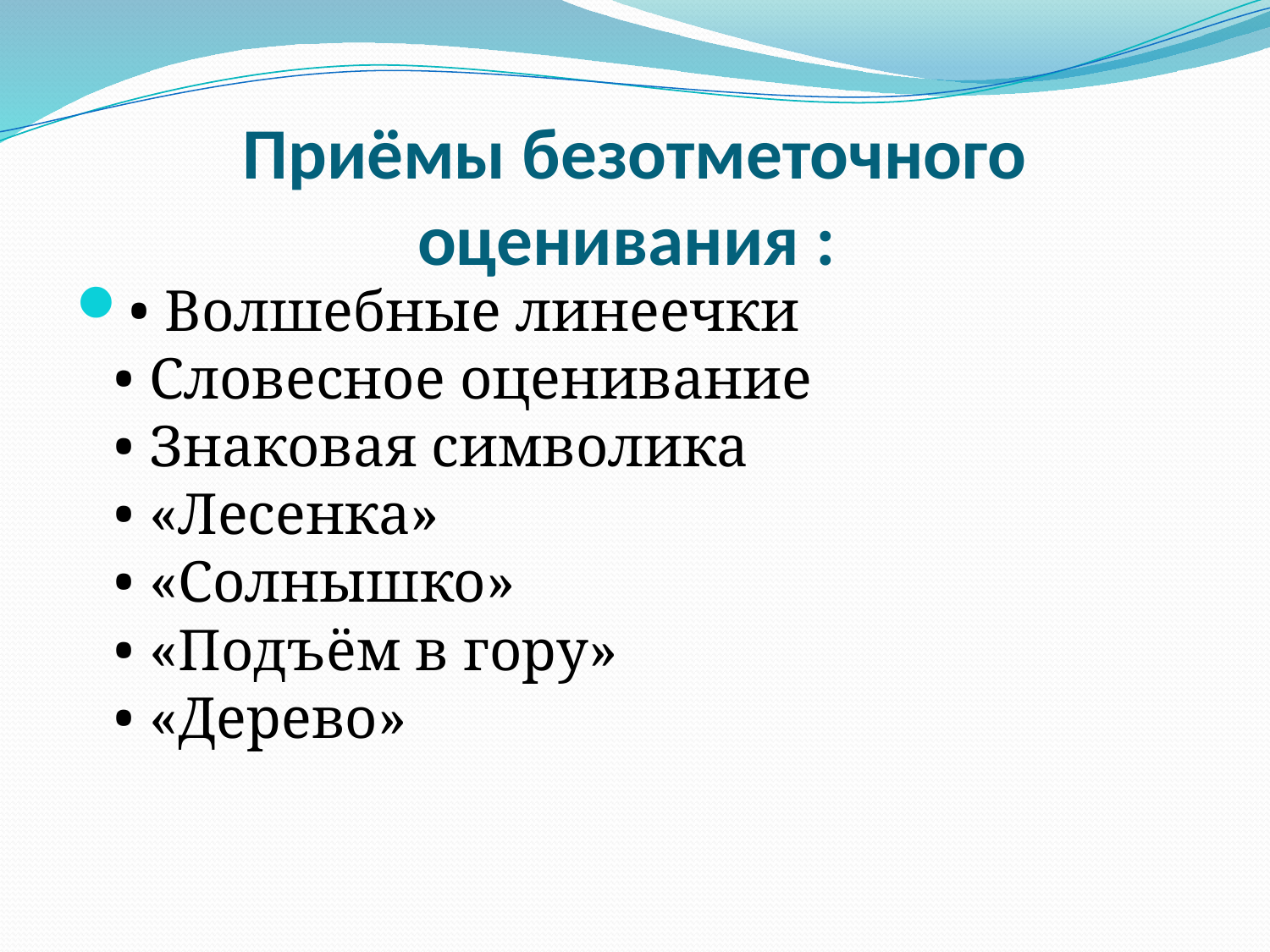

# Приёмы безотметочного оценивания :
• Волшебные линеечки 
• Словесное оценивание 
• Знаковая символика 
• «Лесенка» 
• «Солнышко» 
• «Подъём в гору» 
• «Дерево»